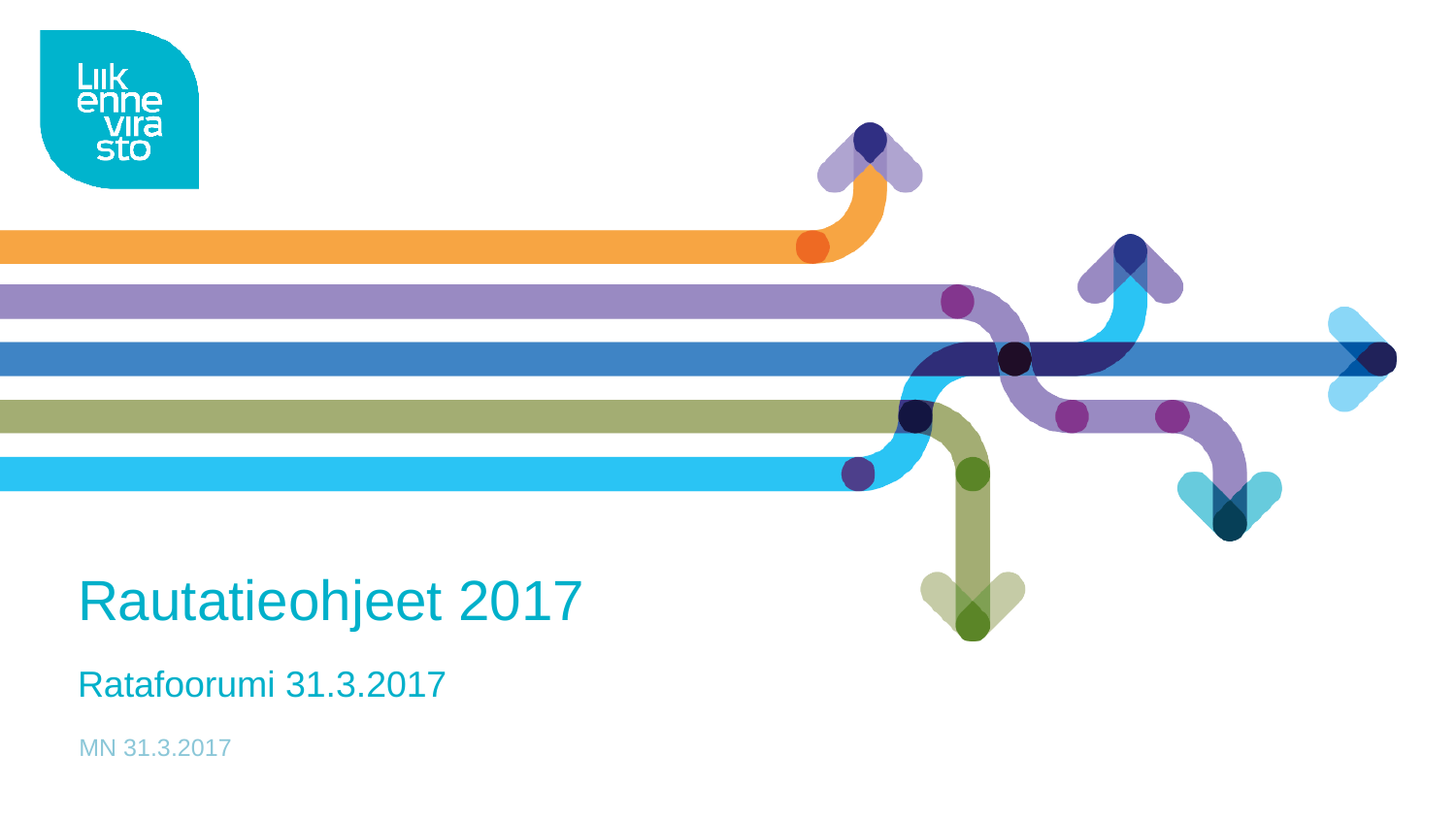

# Rautatieohjeet 2017
Ratafoorumi 31.3.2017
MN 31.3.2017